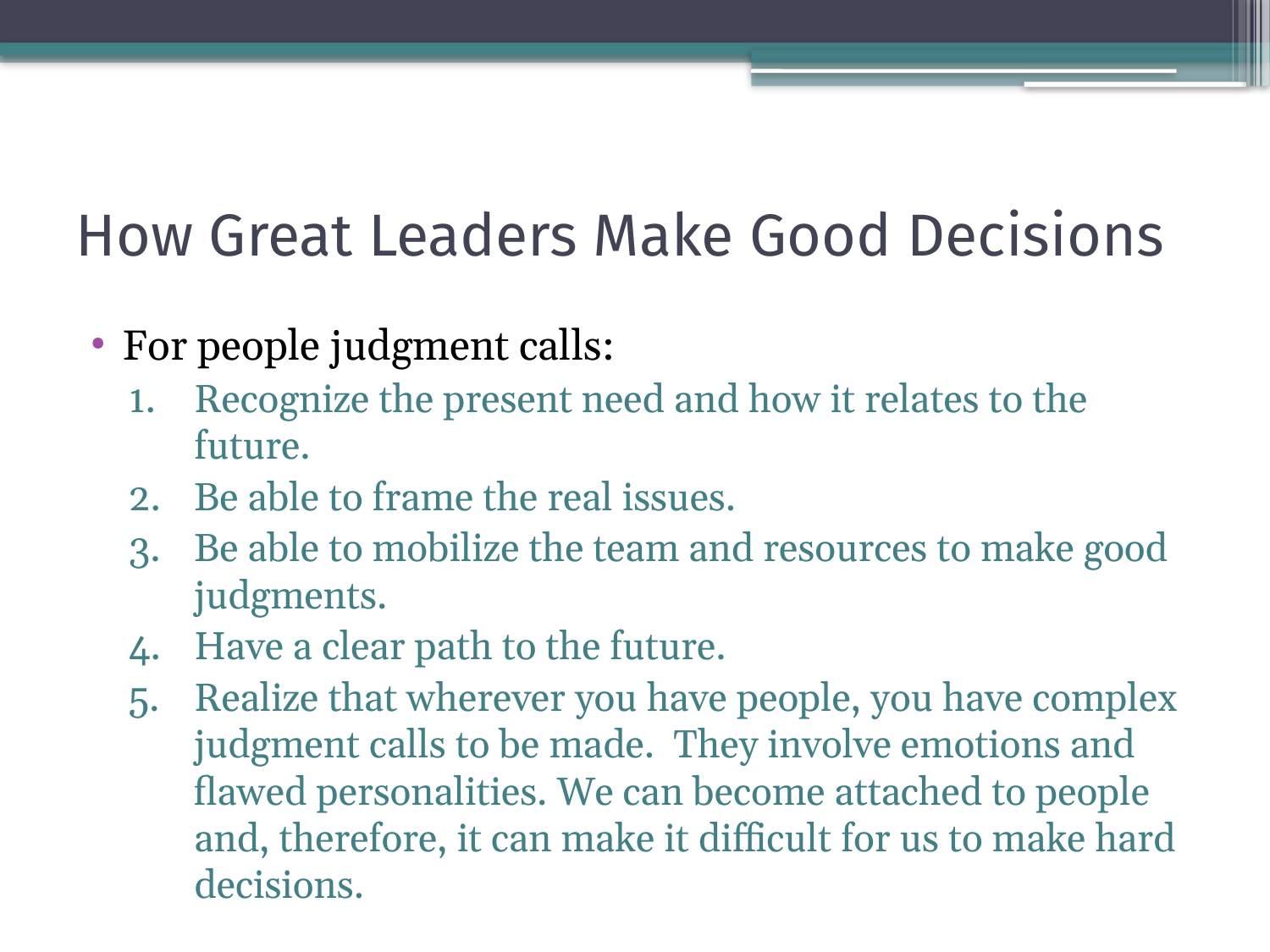

# How Great Leaders Make Good Decisions
For people judgment calls:
Recognize the present need and how it relates to the future.
Be able to frame the real issues.
Be able to mobilize the team and resources to make good judgments.
Have a clear path to the future.
Realize that wherever you have people, you have complex judgment calls to be made.  They involve emotions and flawed personalities. We can become attached to people and, therefore, it can make it difficult for us to make hard decisions.